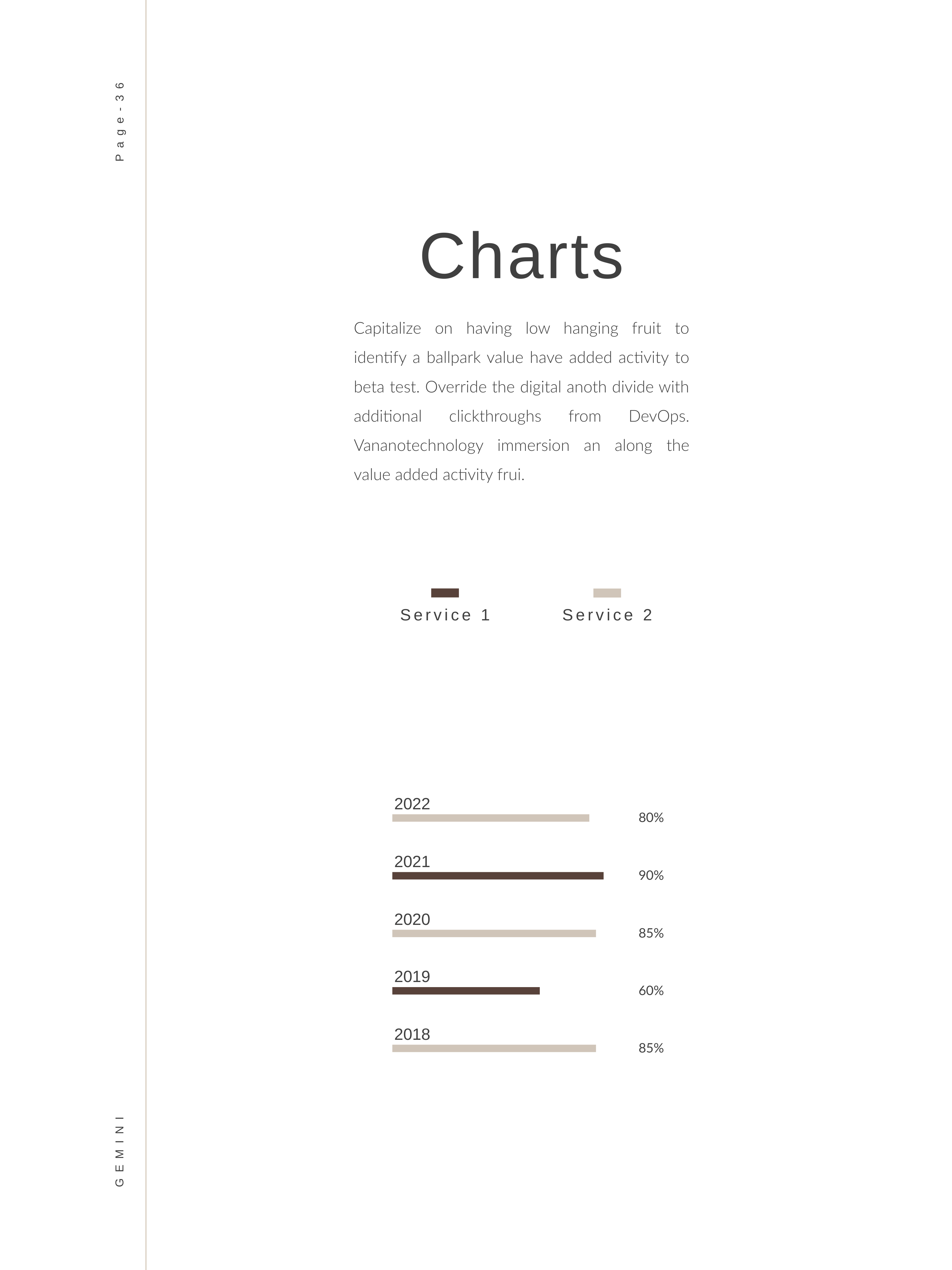

Page-36
Charts
Capitalize on having low hanging fruit to identify a ballpark value have added activity to beta test. Override the digital anoth divide with additional clickthroughs from DevOps. Vananotechnology immersion an along the value added activity frui.

Service 1
Service 2
2022
80%

2021
90%

2020
85%

2019
60%

2018
85%

GEMINI